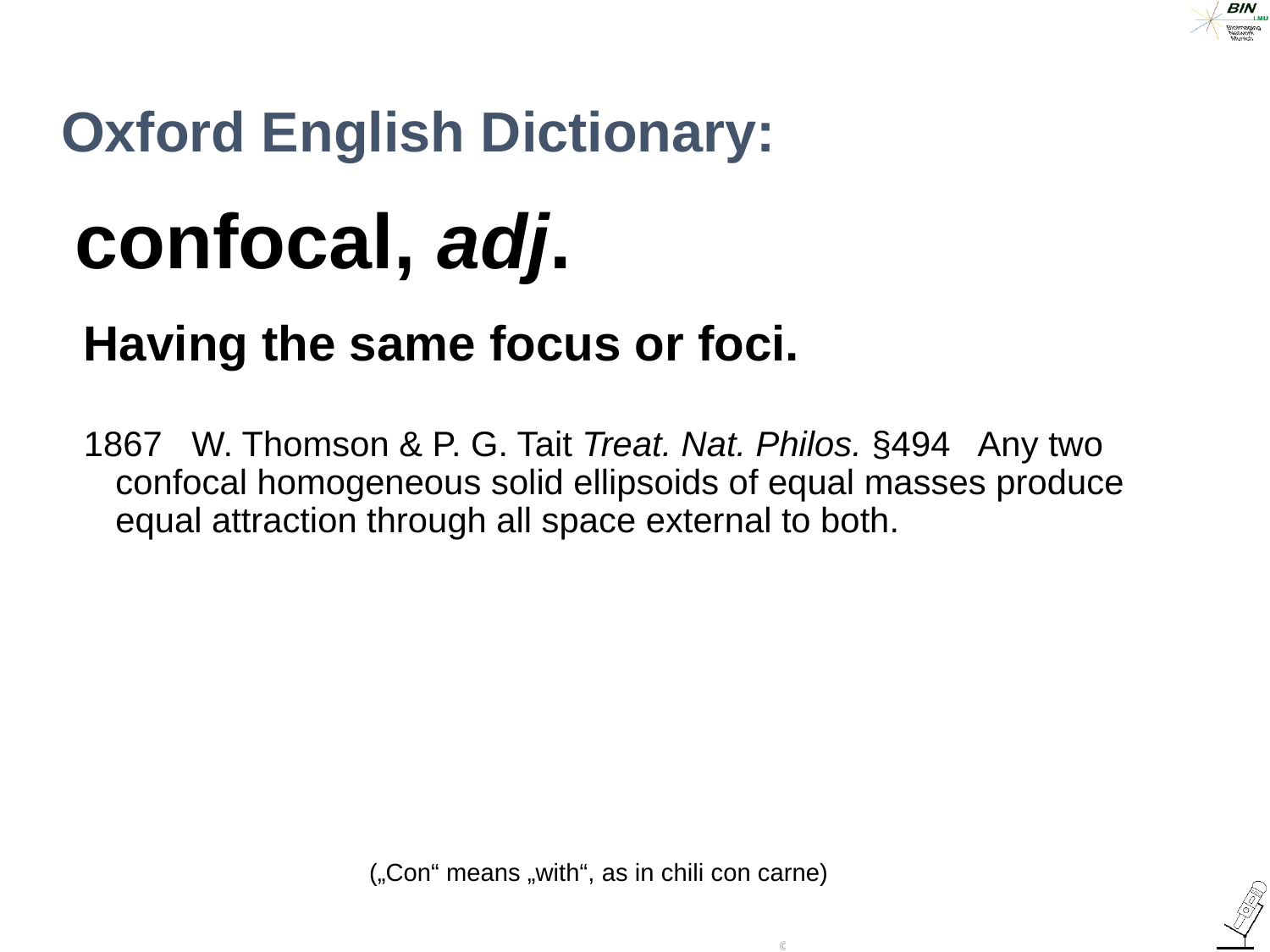

Oxford English Dictionary:
# confocal, adj.
Having the same focus or foci.

1867   W. Thomson & P. G. Tait Treat. Nat. Philos. §494   Any two confocal homogeneous solid ellipsoids of equal masses produce equal attraction through all space external to both.

(„Con“ means „with“, as in chili con carne)